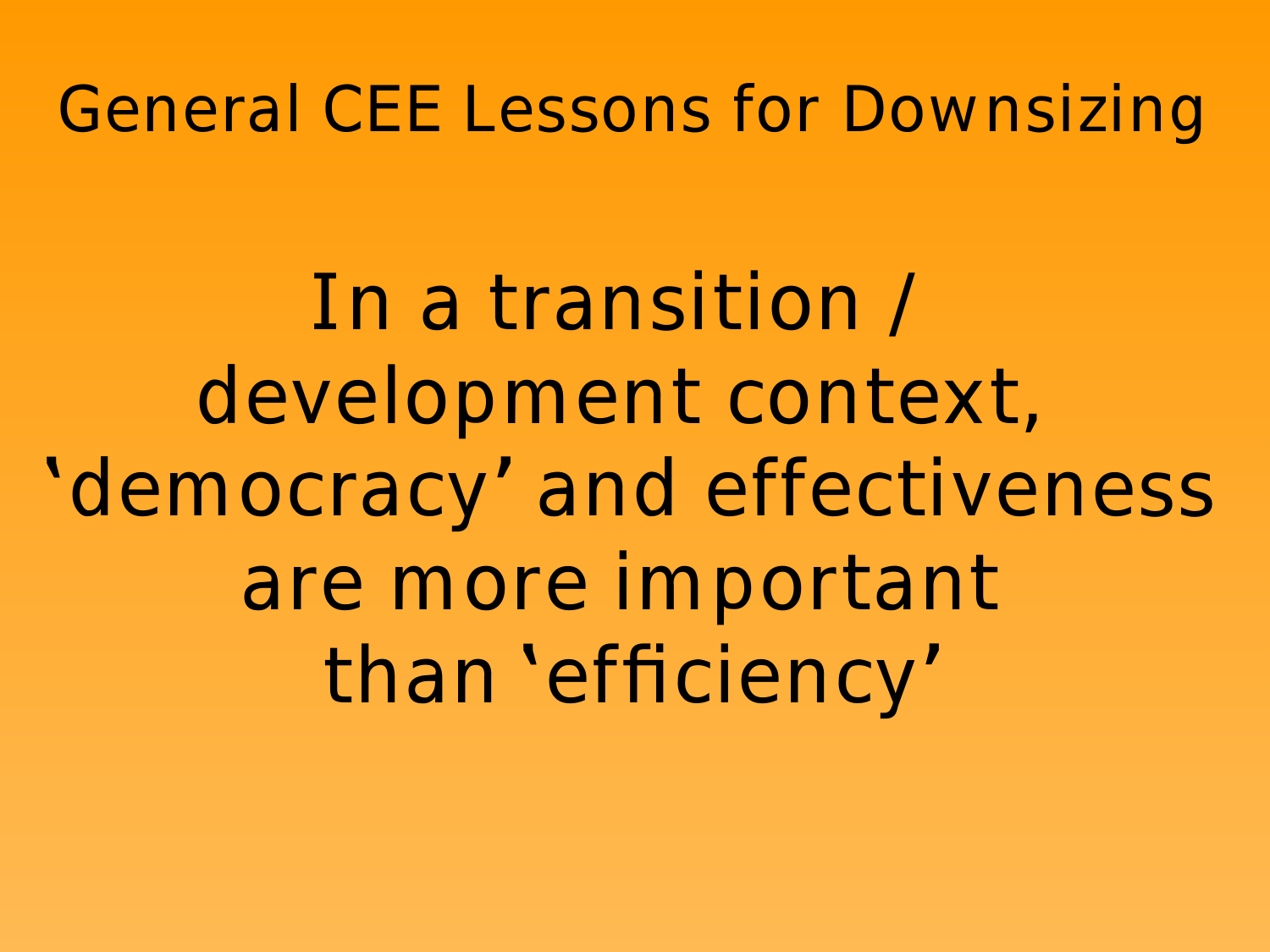

# General CEE Lessons for Downsizing
In a transition /
development context,
‘democracy’ and effectiveness
are more important
than ‘efficiency’